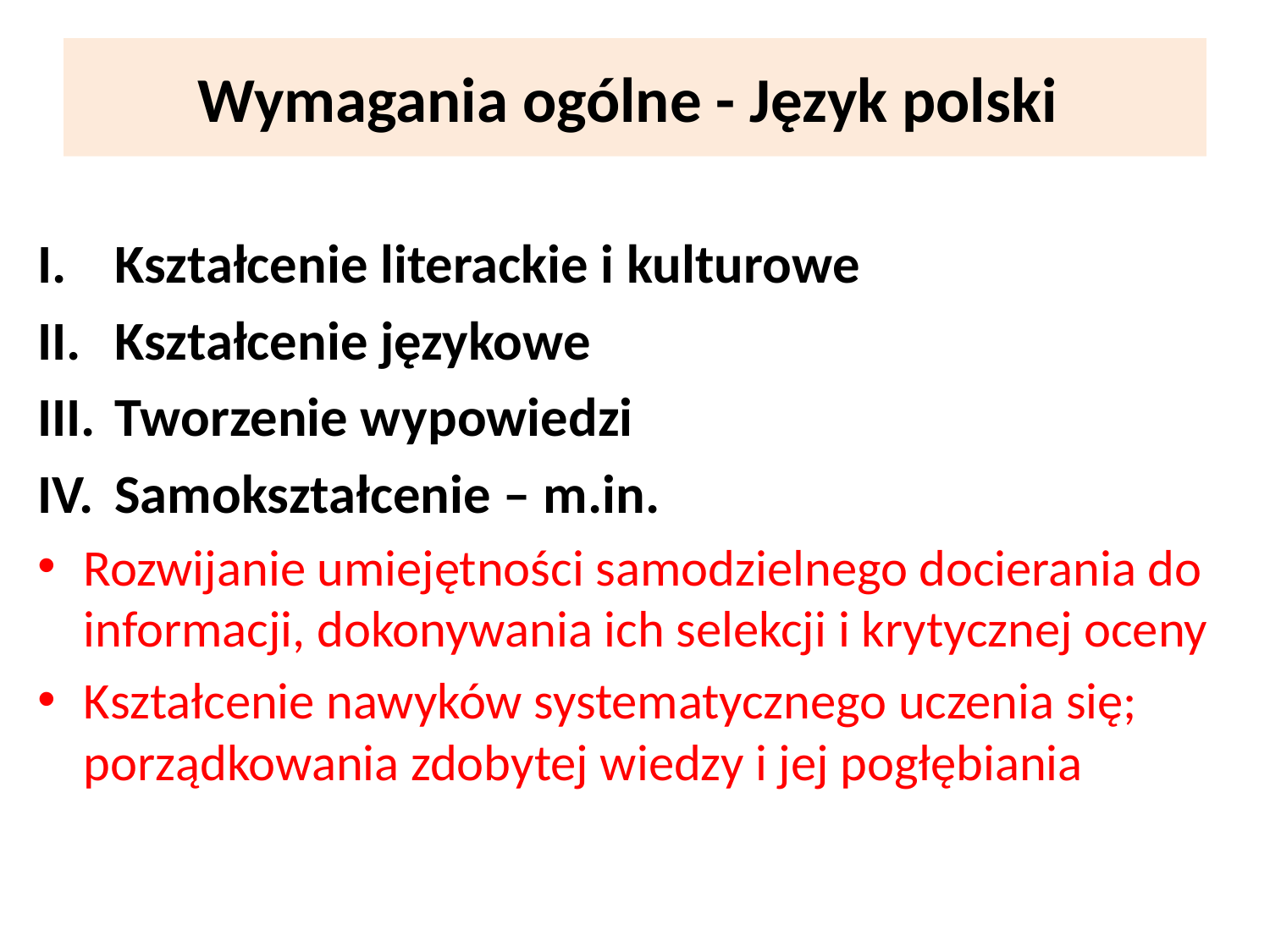

# Wymagania ogólne - Język polski
Kształcenie literackie i kulturowe
Kształcenie językowe
Tworzenie wypowiedzi
Samokształcenie – m.in.
Rozwijanie umiejętności samodzielnego docierania do informacji, dokonywania ich selekcji i krytycznej oceny
Kształcenie nawyków systematycznego uczenia się; porządkowania zdobytej wiedzy i jej pogłębiania